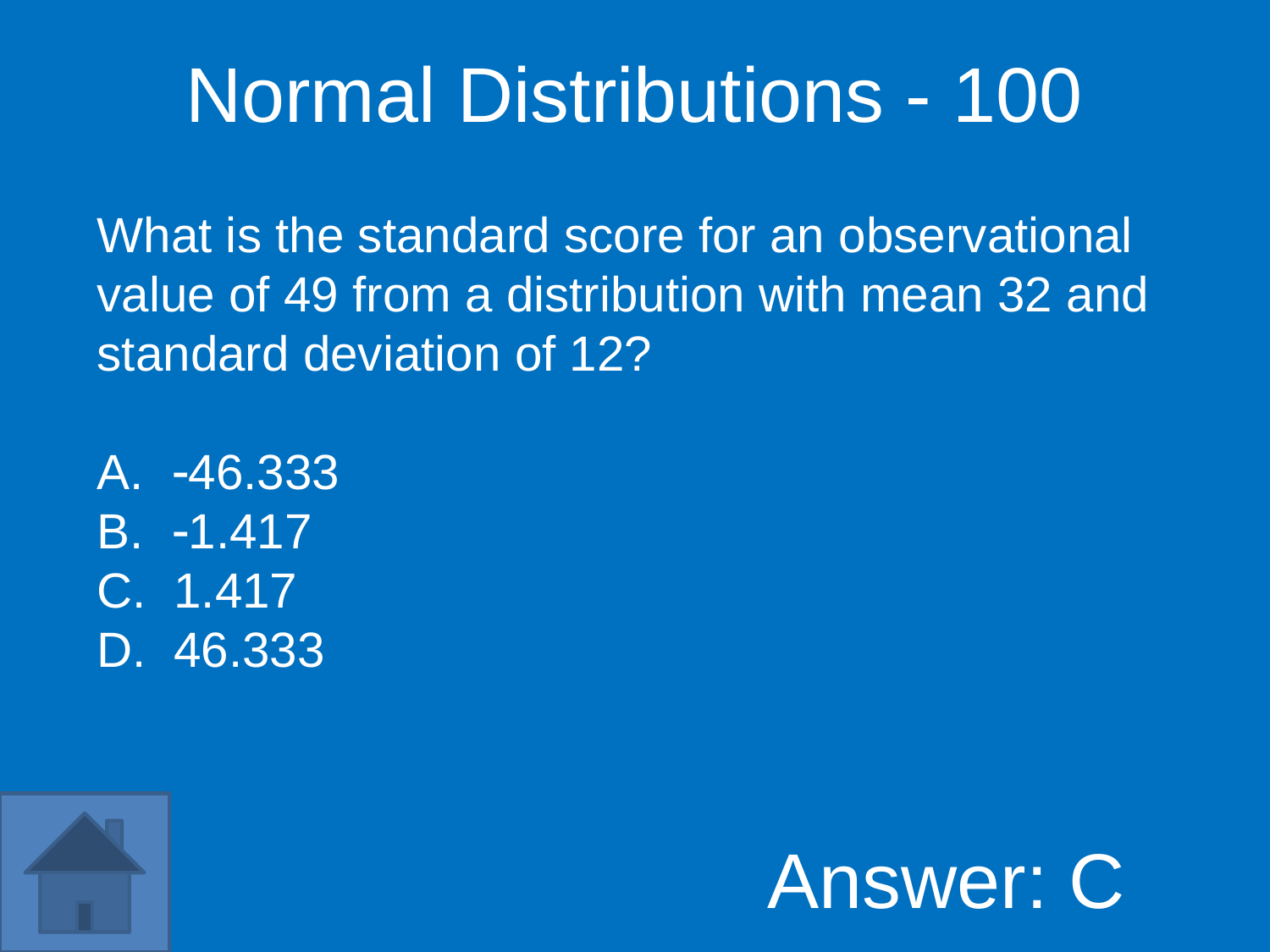

Normal Distributions - 100
What is the standard score for an observational value of 49 from a distribution with mean 32 and standard deviation of 12?

  −46.333
  −1.417
  1.417
  46.333

Answer: C